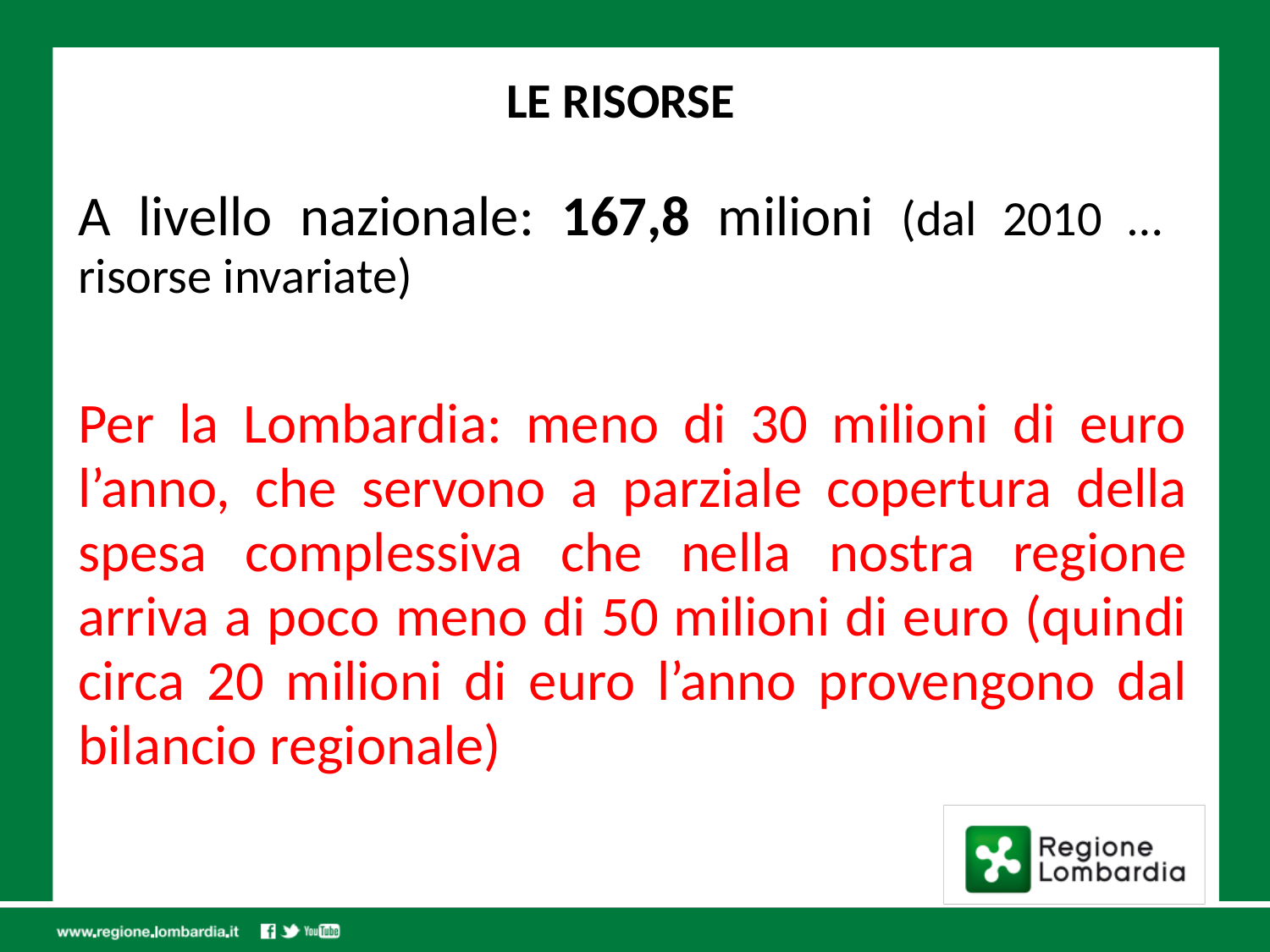

LE RISORSE
A livello nazionale: 167,8 milioni (dal 2010 …  risorse invariate)

Per la Lombardia: meno di 30 milioni di euro l’anno, che servono a parziale copertura della spesa complessiva che nella nostra regione arriva a poco meno di 50 milioni di euro (quindi circa 20 milioni di euro l’anno provengono dal bilancio regionale)